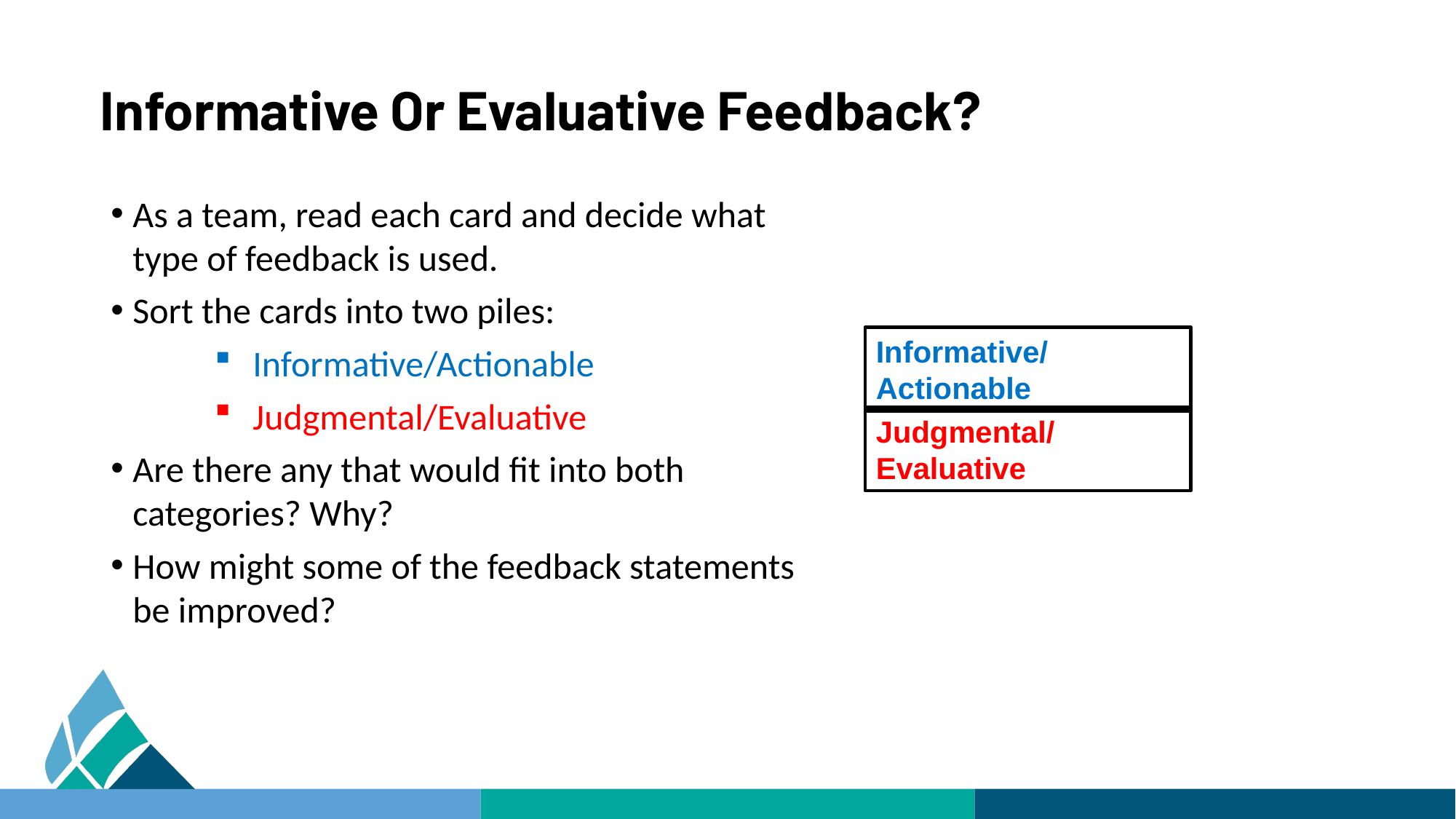

# Informative Or Evaluative Feedback?
As a team, read each card and decide what type of feedback is used.
Sort the cards into two piles:
  Informative/Actionable
  Judgmental/Evaluative
Are there any that would fit into both categories? Why?
How might some of the feedback statements be improved?
Informative/Actionable
Judgmental/Evaluative